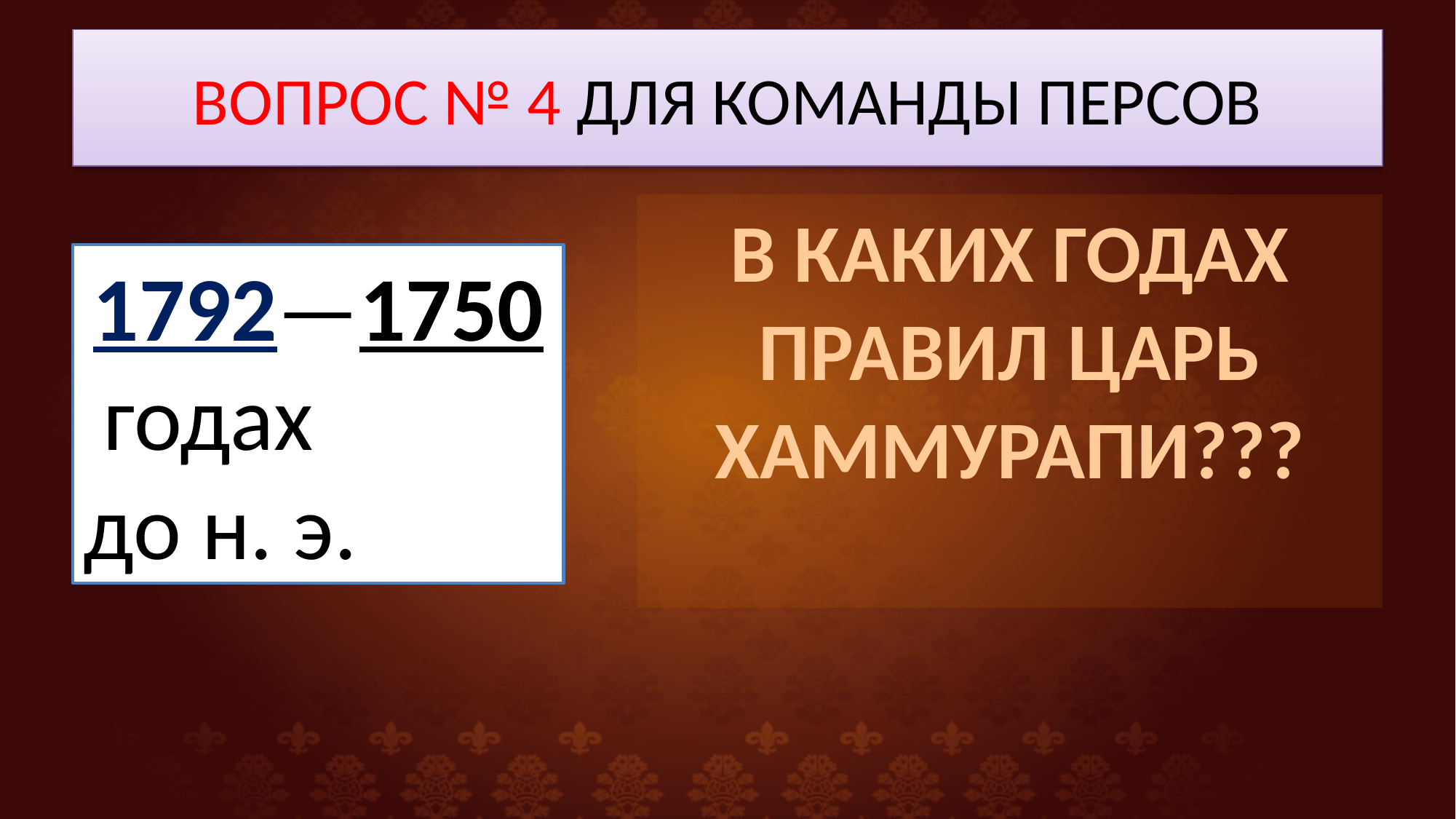

# ВОПРОС № 4 ДЛЯ КОМАНДЫ ПЕРСОВ
В КАКИХ ГОДАХ ПРАВИЛ ЦАРЬ ХАММУРАПИ???
 1792—1750 годах до н. э.